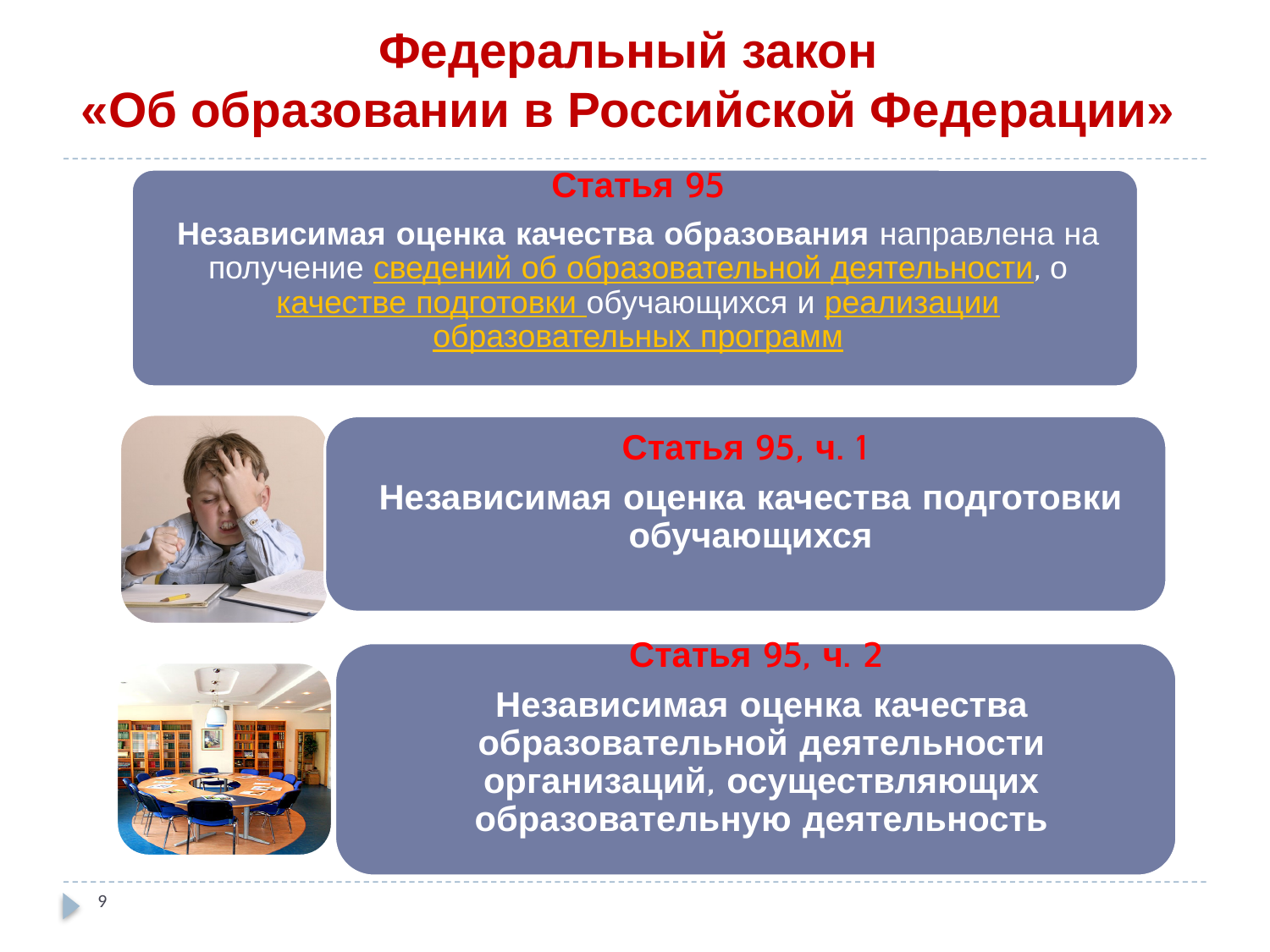

# Федеральный закон «Об образовании в Российской Федерации»
Статья 95
Независимая оценка качества образования направлена на получение сведений об образовательной деятельности, о качестве подготовки обучающихся и реализации образовательных программ
Статья 95, ч. 1
Независимая оценка качества подготовки обучающихся

Статья 95, ч. 2
Независимая оценка качества образовательной деятельности организаций, осуществляющих образовательную деятельность

9